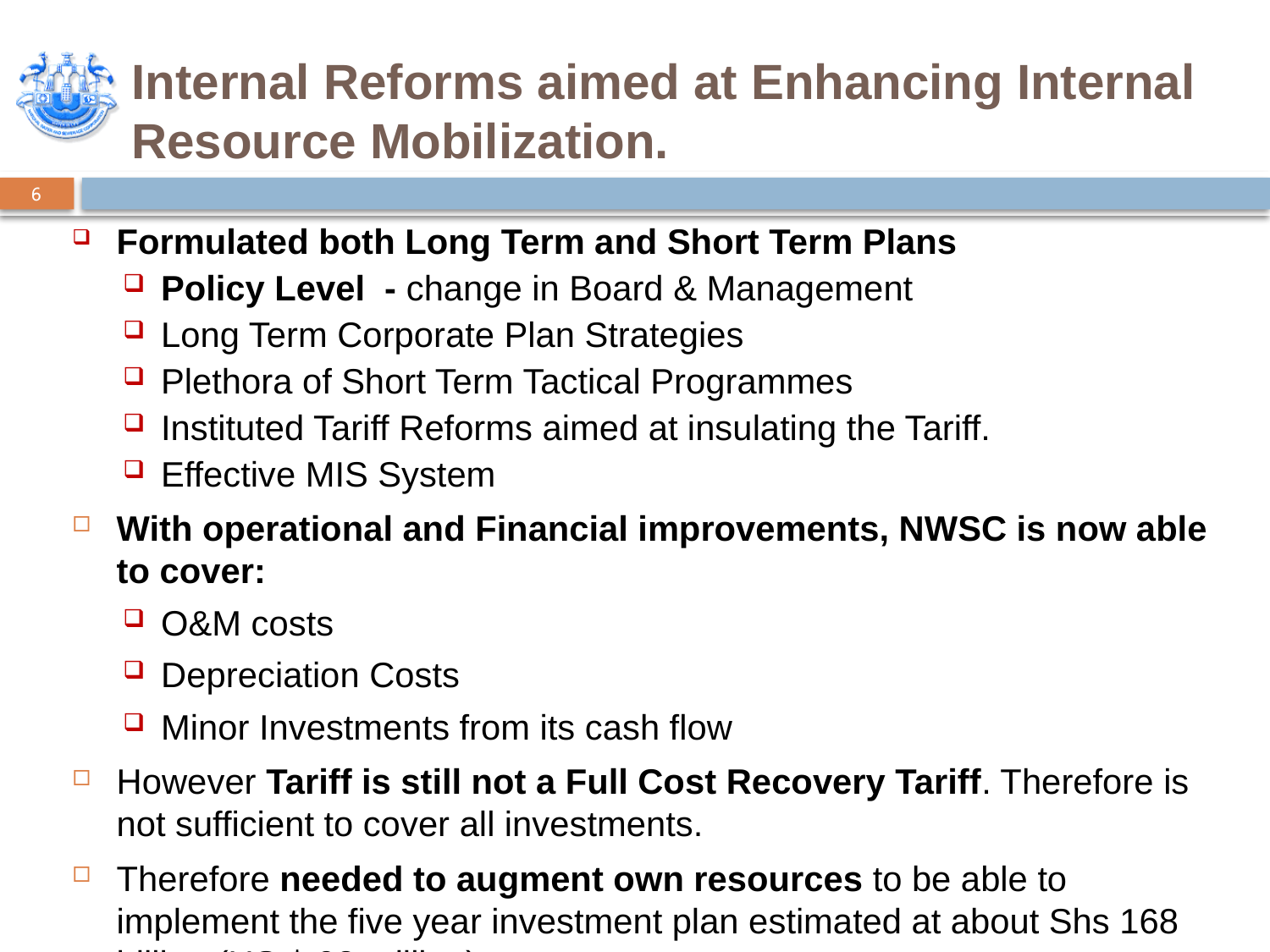

# Internal Reforms aimed at Enhancing Internal Resource Mobilization.
6
Formulated both Long Term and Short Term Plans
Policy Level  - change in Board & Management
Long Term Corporate Plan Strategies
Plethora of Short Term Tactical Programmes
Instituted Tariff Reforms aimed at insulating the Tariff.
Effective MIS System
With operational and Financial improvements, NWSC is now able to cover:
O&M costs
Depreciation Costs
Minor Investments from its cash flow
However Tariff is still not a Full Cost Recovery Tariff. Therefore is not sufficient to cover all investments.
Therefore needed to augment own resources to be able to implement the five year investment plan estimated at about Shs 168 billion (US $ 98 million).